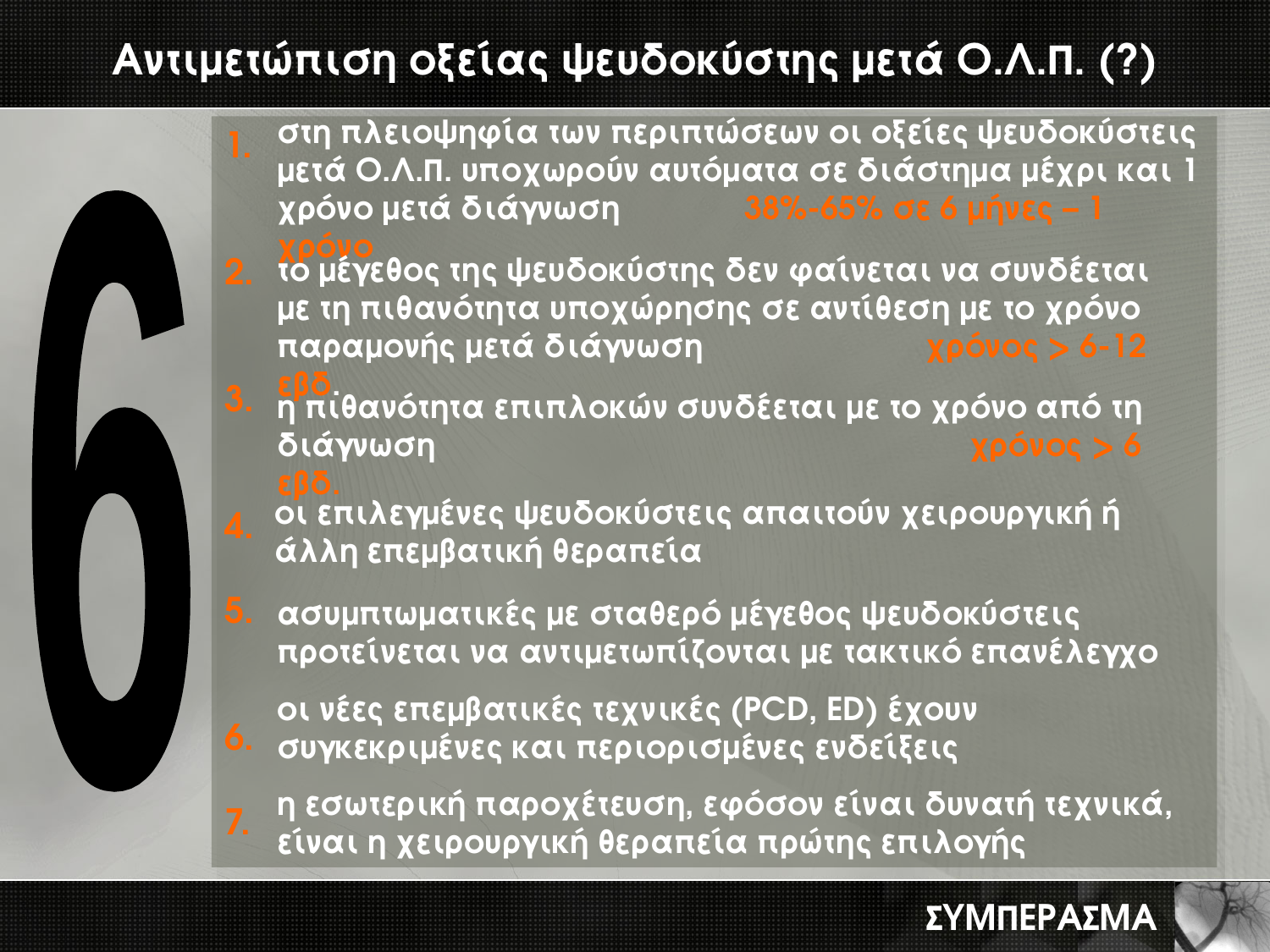

# Αντιμετώπιση οξείας ψευδοκύστης μετά Ο.Λ.Π. (?)
στη πλειοψηφία των περιπτώσεων οι οξείες ψευδοκύστεις μετά Ο.Λ.Π. υποχωρούν αυτόματα σε διάστημα μέχρι και 1 χρόνο μετά διάγνωση              38%-65% σε 6 μήνες – 1 χρόνο
1.

2.

3.

4.

5.

6.

7.
6
το μέγεθος της ψευδοκύστης δεν φαίνεται να συνδέεται
με τη πιθανότητα υποχώρησης σε αντίθεση με το χρόνο παραμονής μετά διάγνωση                         χρόνος > 6-12 εβδ.
η πιθανότητα επιπλοκών συνδέεται με το χρόνο από τη διάγνωση                                                            χρόνος > 6 εβδ.
οι επιλεγμένες ψευδοκύστεις απαιτούν χειρουργική ή άλλη επεμβατική θεραπεία
ασυμπτωματικές με σταθερό μέγεθος ψευδοκύστεις προτείνεται να αντιμετωπίζονται με τακτικό επανέλεγχο
οι νέες επεμβατικές τεχνικές (PCD, ED) έχουν συγκεκριμένες και περιορισμένες ενδείξεις
η εσωτερική παροχέτευση, εφόσον είναι δυνατή τεχνικά, είναι η χειρουργική θεραπεία πρώτης επιλογής
 ΣΥΜΠΕΡΑΣΜΑ